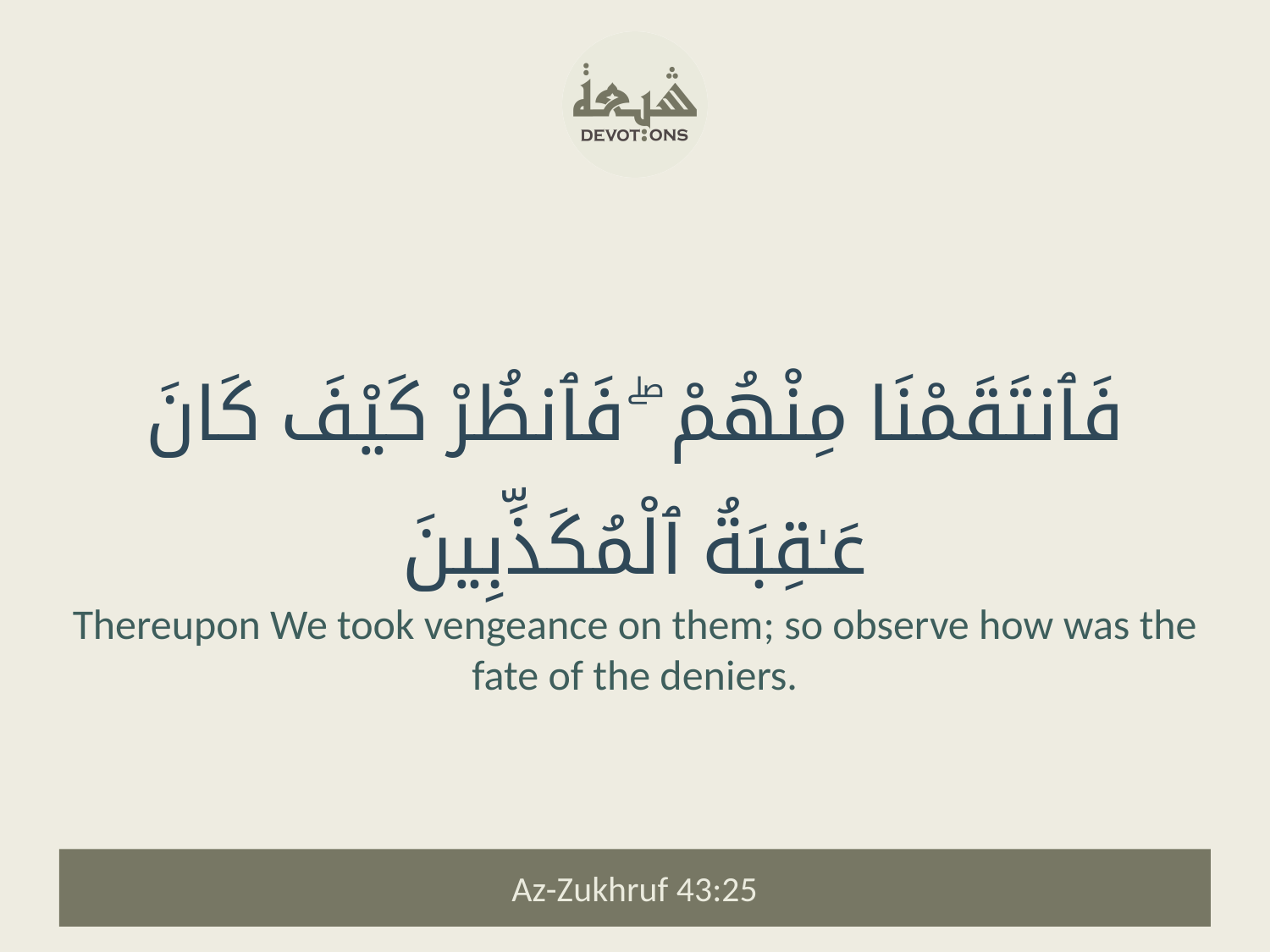

فَٱنتَقَمْنَا مِنْهُمْ ۖ فَٱنظُرْ كَيْفَ كَانَ عَـٰقِبَةُ ٱلْمُكَذِّبِينَ
Thereupon We took vengeance on them; so observe how was the fate of the deniers.
Az-Zukhruf 43:25